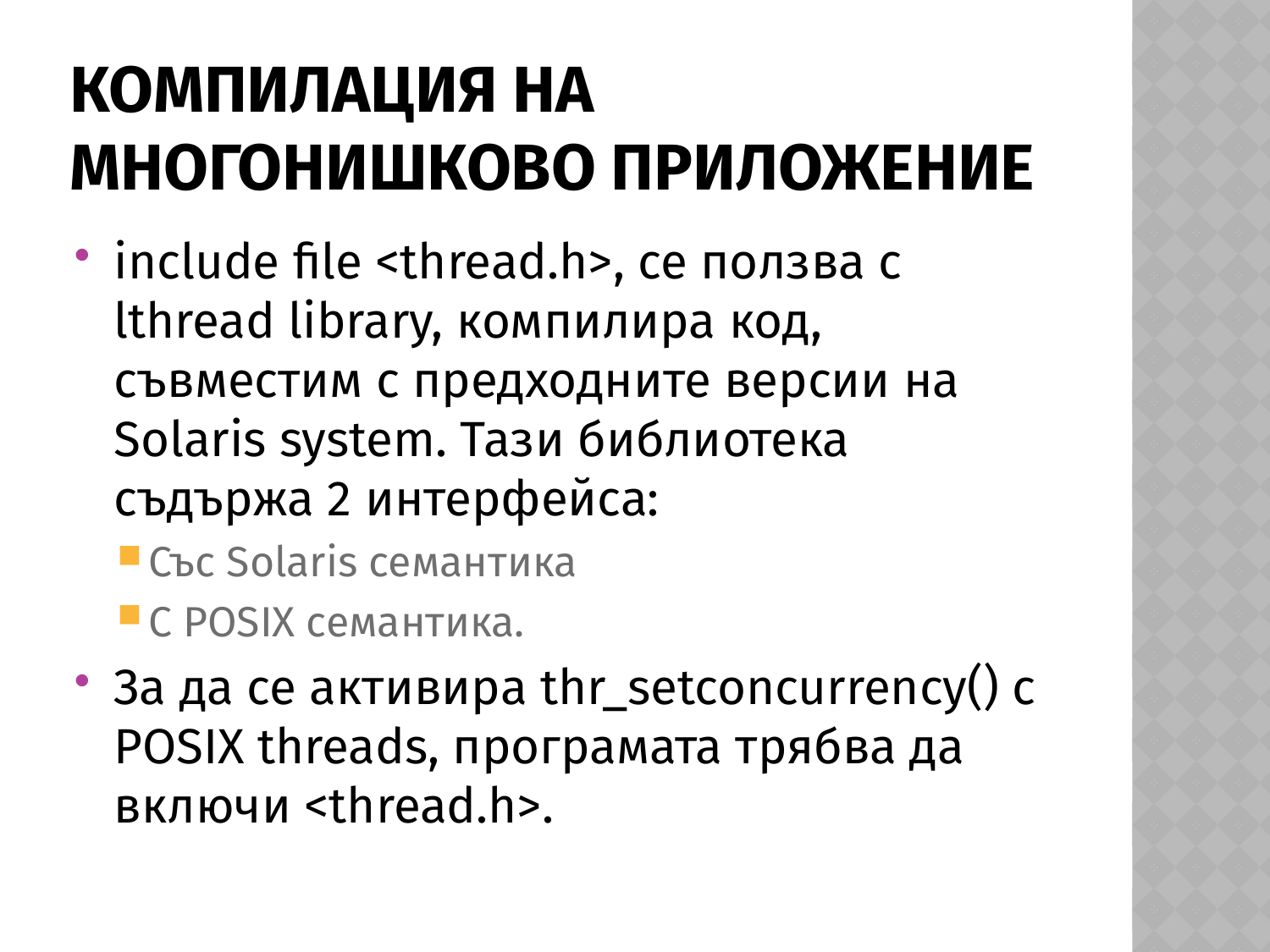

# Компилация на многонишково приложение
include file <thread.h>, се ползва с lthread library, компилира код, съвместим с предходните версии на Solaris system. Тази библиотека съдържа 2 интерфейса:
Със Solaris семантика
С POSIX семантика.
За да се активира thr_setconcurrency() с POSIX threads, програмата трябва да включи <thread.h>.